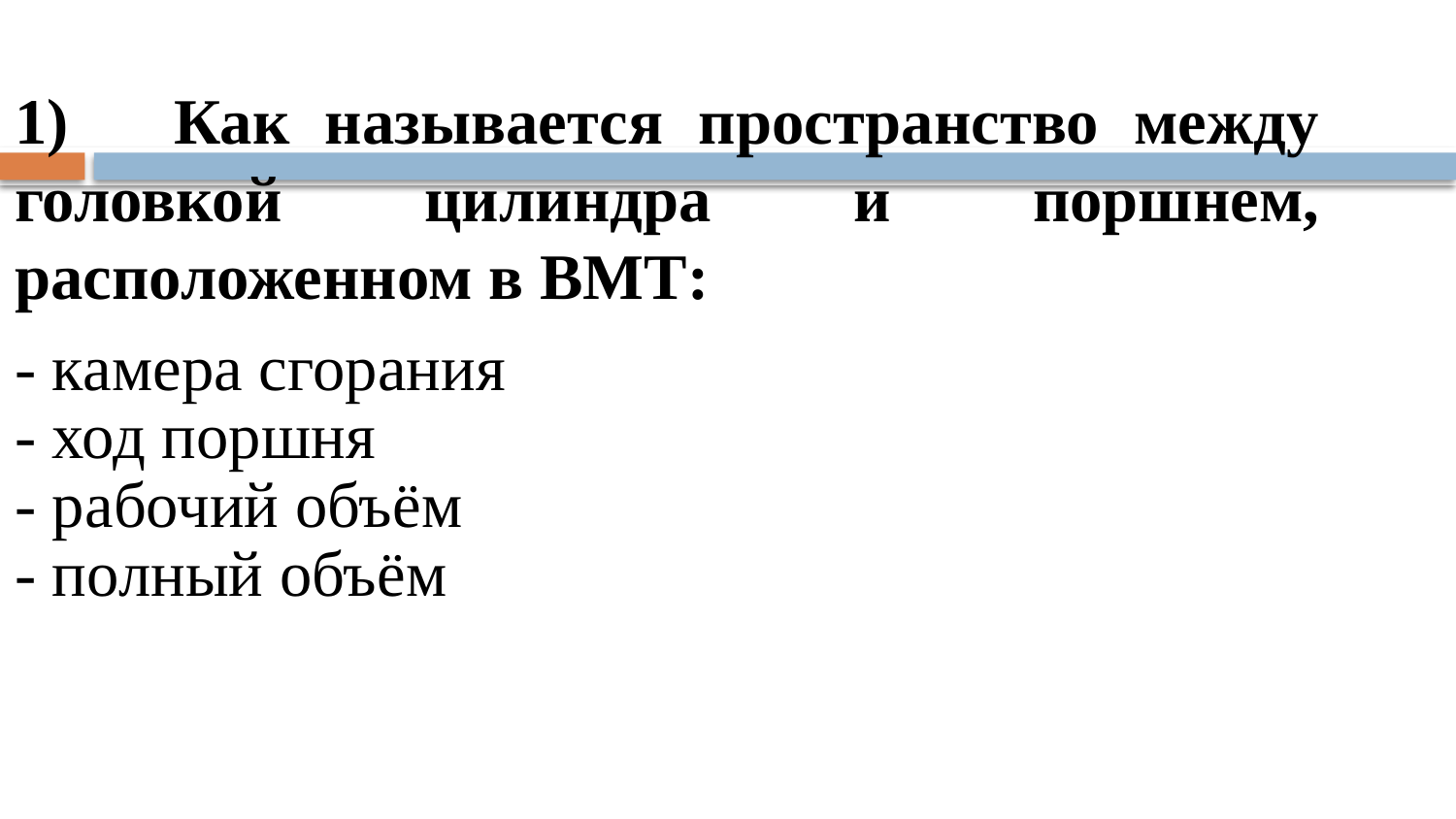

1)   Как называется пространство между головкой цилиндра и поршнем, расположенном в ВМТ:
- камера сгорания
- ход поршня
- рабочий объём
- полный объём